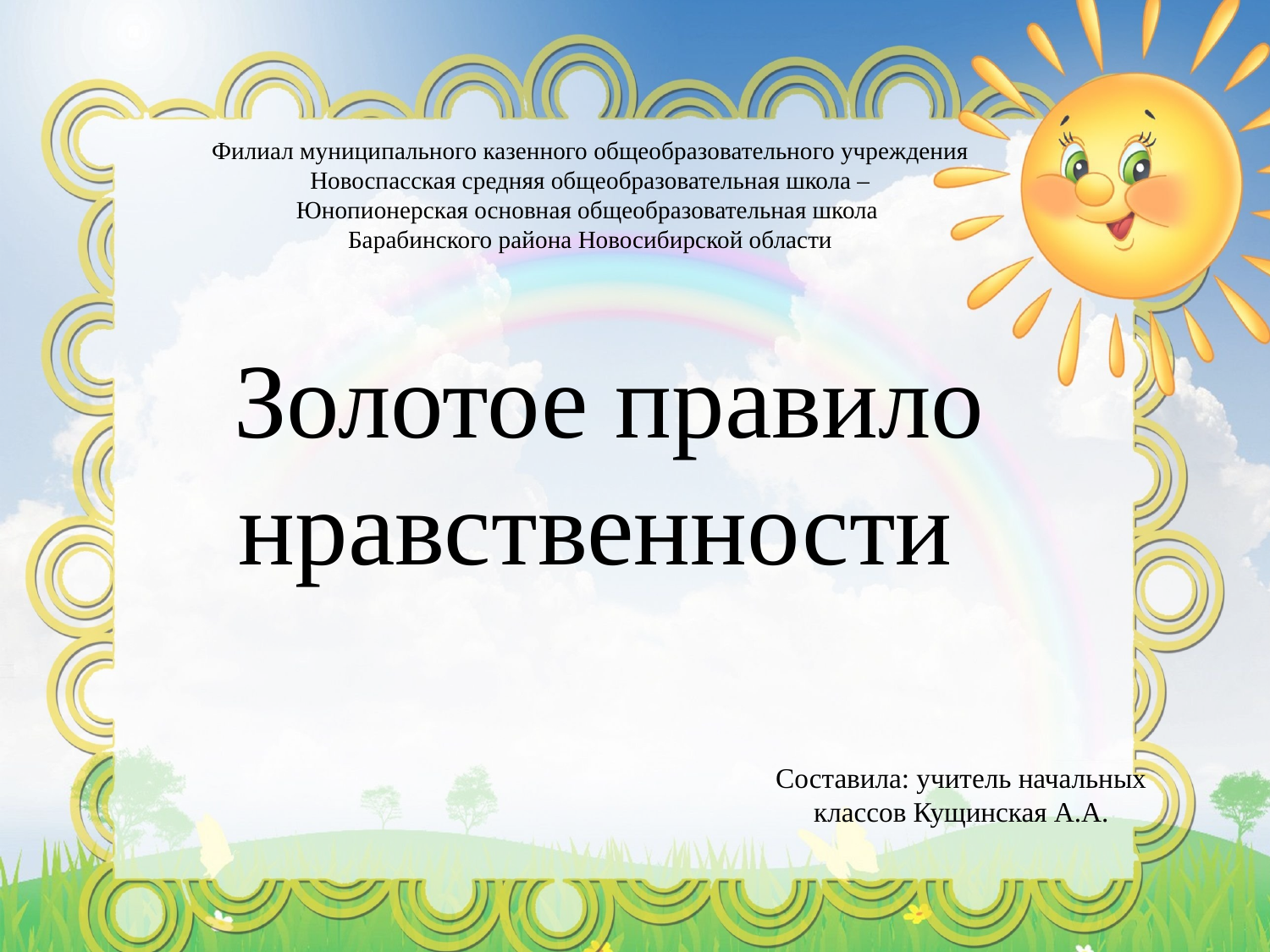

Филиал муниципального казенного общеобразовательного учреждения Новоспасская средняя общеобразовательная школа –
 Юнопионерская основная общеобразовательная школа
Барабинского района Новосибирской области
# Золотое правило нравственности
Составила: учитель начальных классов Кущинская А.А.